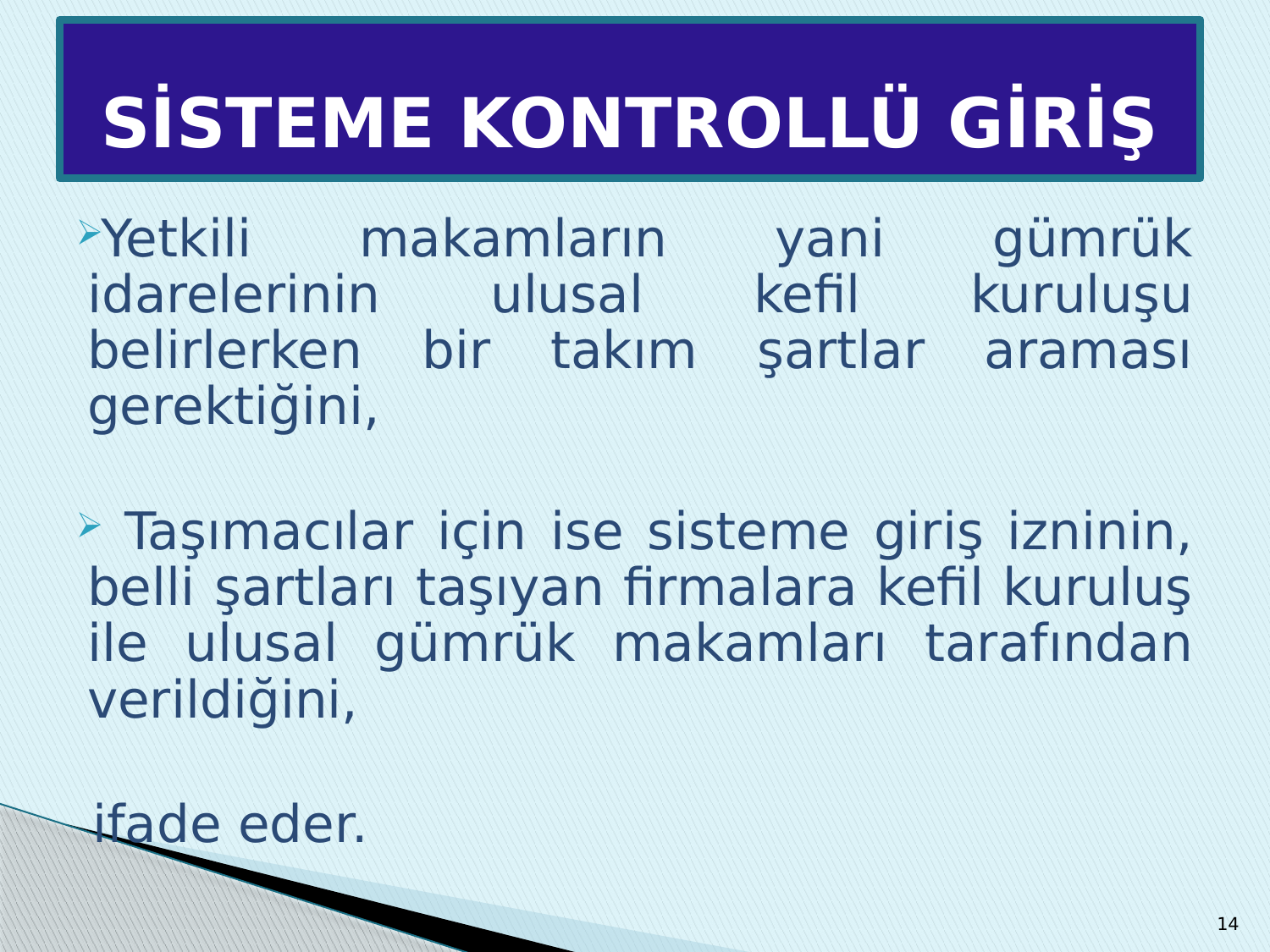

#
SİSTEME KONTROLLÜ GİRİŞ
Yetkili makamların yani gümrük idarelerinin ulusal kefil kuruluşu belirlerken bir takım şartlar araması gerektiğini,

 Taşımacılar için ise sisteme giriş izninin, belli şartları taşıyan firmalara kefil kuruluş ile ulusal gümrük makamları tarafından verildiğini,

 ifade eder.
14